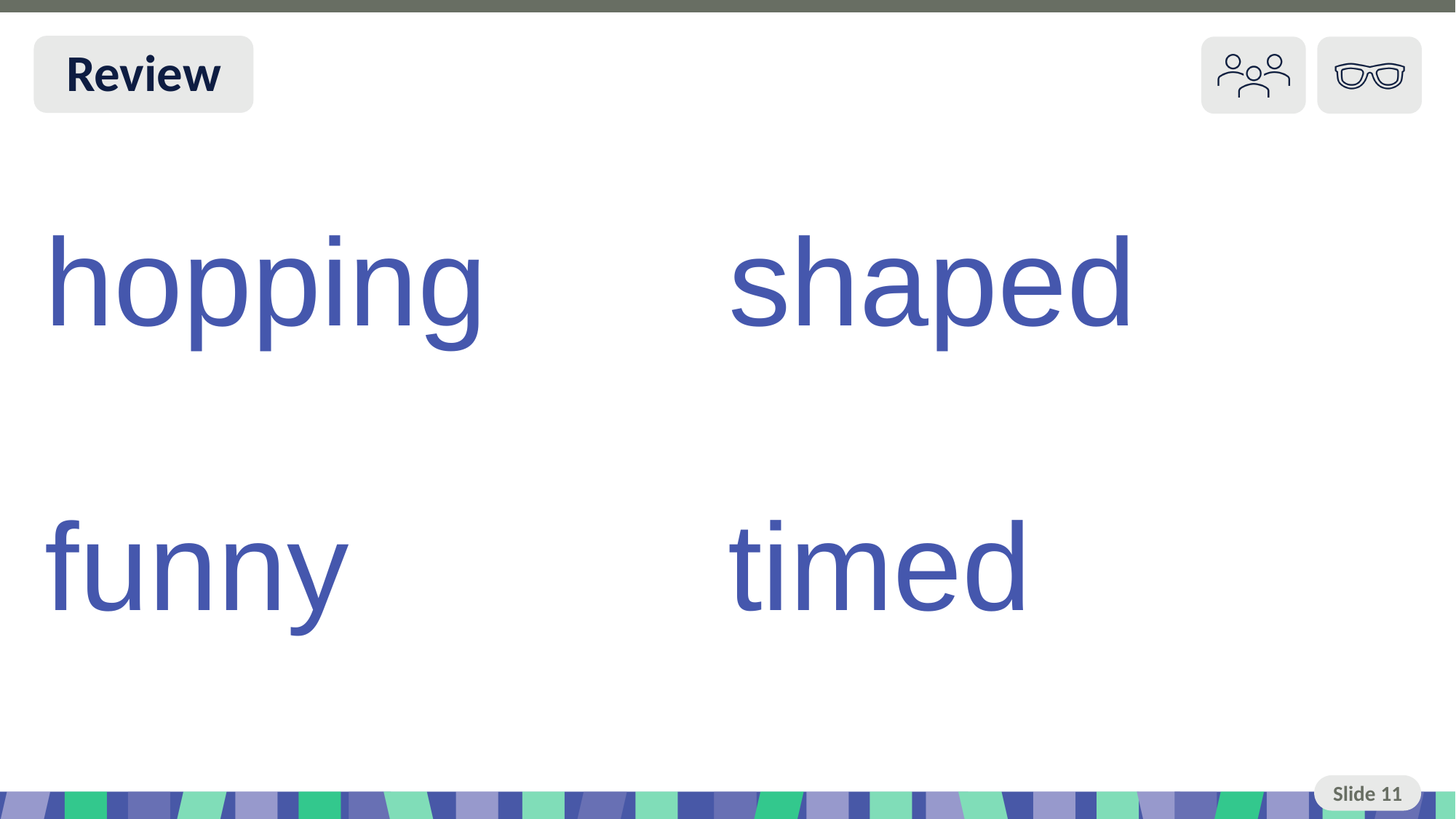

Slide 11 Review You do
hopping       shaped
funny           timed